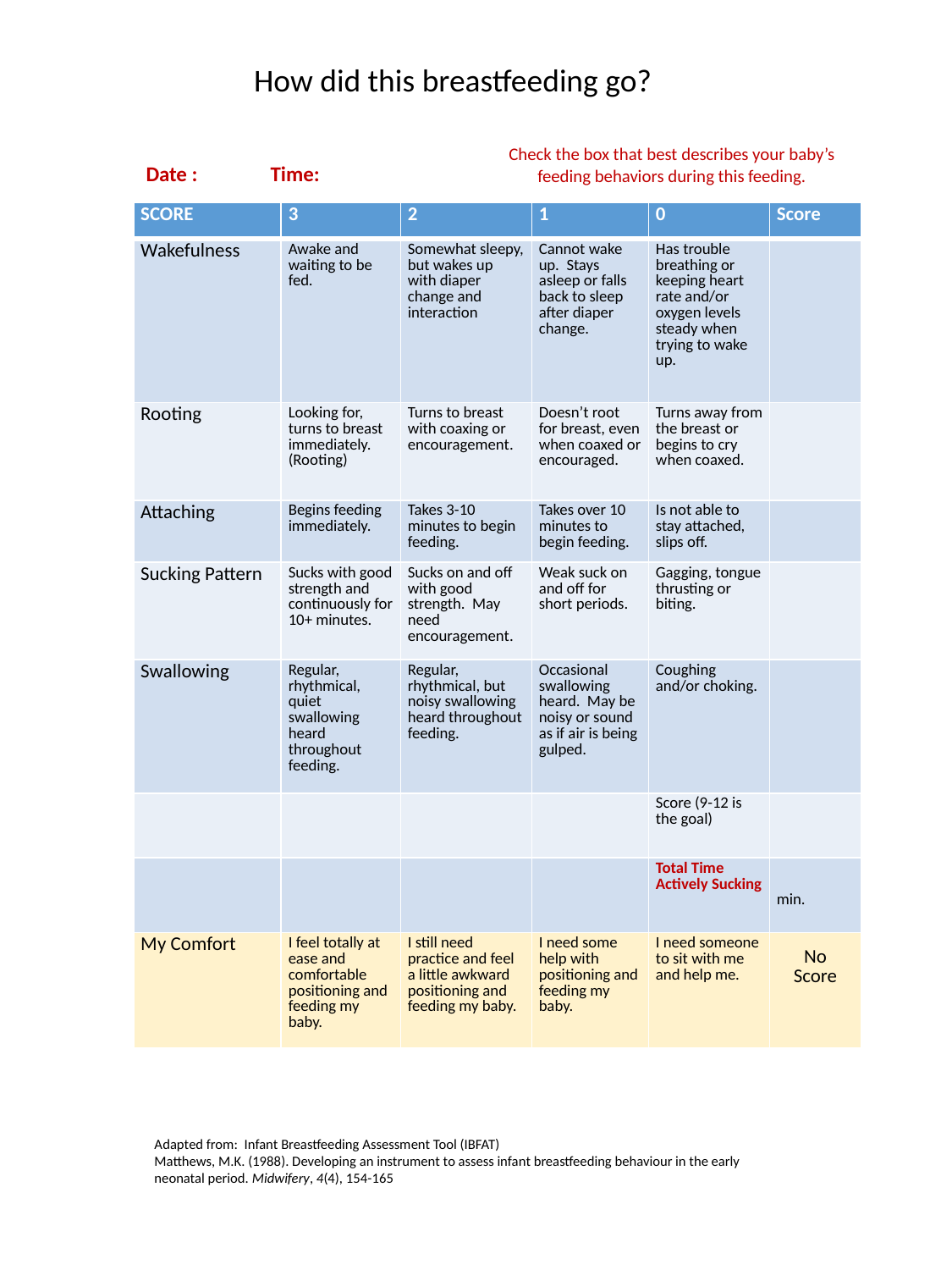

How did this breastfeeding go?
Check the box that best describes your baby’s feeding behaviors during this feeding.
Date :               Time:
| SCORE | 3 | 2 | 1 | 0 | Score |
| --- | --- | --- | --- | --- | --- |
| Wakefulness | Awake and waiting to be fed. | Somewhat sleepy, but wakes up with diaper change and interaction | Cannot wake up. Stays asleep or falls back to sleep after diaper change. | Has trouble breathing or keeping heart rate and/or oxygen levels steady when trying to wake up. |  |
| Rooting | Looking for, turns to breast immediately. (Rooting) | Turns to breast with coaxing or encouragement. | Doesn’t root for breast, even when coaxed or encouraged. | Turns away from the breast or begins to cry when coaxed. |  |
| Attaching | Begins feeding immediately. | Takes 3-10 minutes to begin feeding. | Takes over 10 minutes to begin feeding. | Is not able to stay attached, slips off. |  |
| Sucking Pattern | Sucks with good strength and continuously for 10+ minutes. | Sucks on and off with good strength. May need encouragement. | Weak suck on and off for short periods. | Gagging, tongue thrusting or biting. |  |
| Swallowing | Regular, rhythmical, quiet swallowing heard throughout feeding. | Regular, rhythmical, but noisy swallowing heard throughout feeding. | Occasional swallowing heard. May be noisy or sound as if air is being gulped. | Coughing and/or choking. |  |
|  |  |  |  | Score (9-12 is the goal) |  |
|  |  |  |  | Total Time Actively Sucking | min. |
| My Comfort | I feel totally at ease and comfortable positioning and feeding my baby. | I still need practice and feel a little awkward positioning and feeding my baby. | I need some help with positioning and feeding my baby. | I need someone to sit with me and help me. | No Score |
Adapted from:  Infant Breastfeeding Assessment Tool (IBFAT)
Matthews, M.K. (1988). Developing an instrument to assess infant breastfeeding behaviour in the early neonatal period. Midwifery, 4(4), 154-165